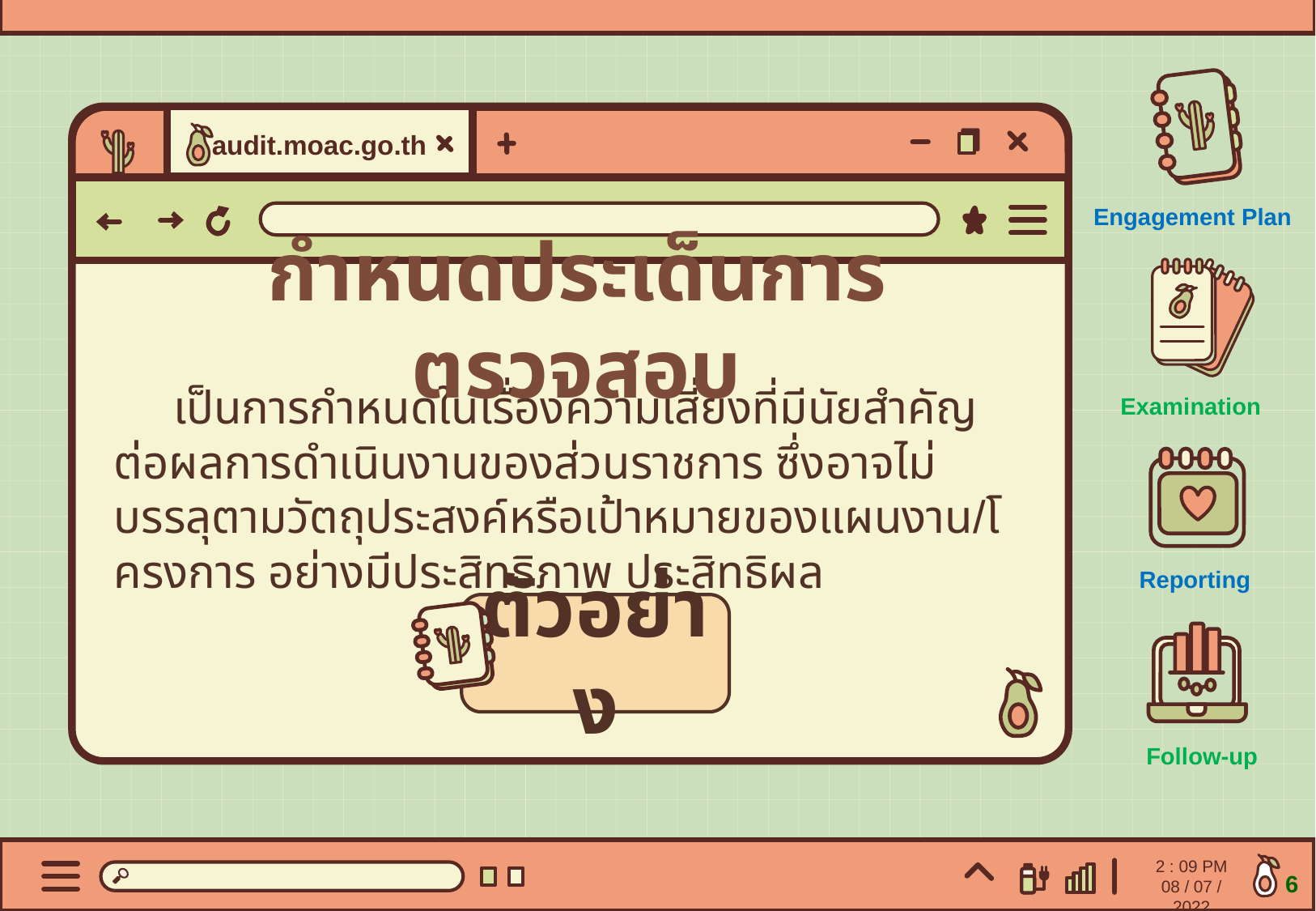

Engagement Plan

Examination

Reporting

Follow-up
audit.moac.go.th
กำหนดประเด็นการตรวจสอบ
     เป็นการกำหนดในเรื่องความเสี่ยงที่มีนัยสำคัญต่อผลการดำเนินงานของส่วนราชการ ซึ่งอาจไม่บรรลุตามวัตถุประสงค์หรือเป้าหมายของแผนงาน/โครงการ อย่างมีประสิทธิภาพ ประสิทธิผล
ตัวอย่าง

2 : 09 PM
08 / 07 / 2022
6